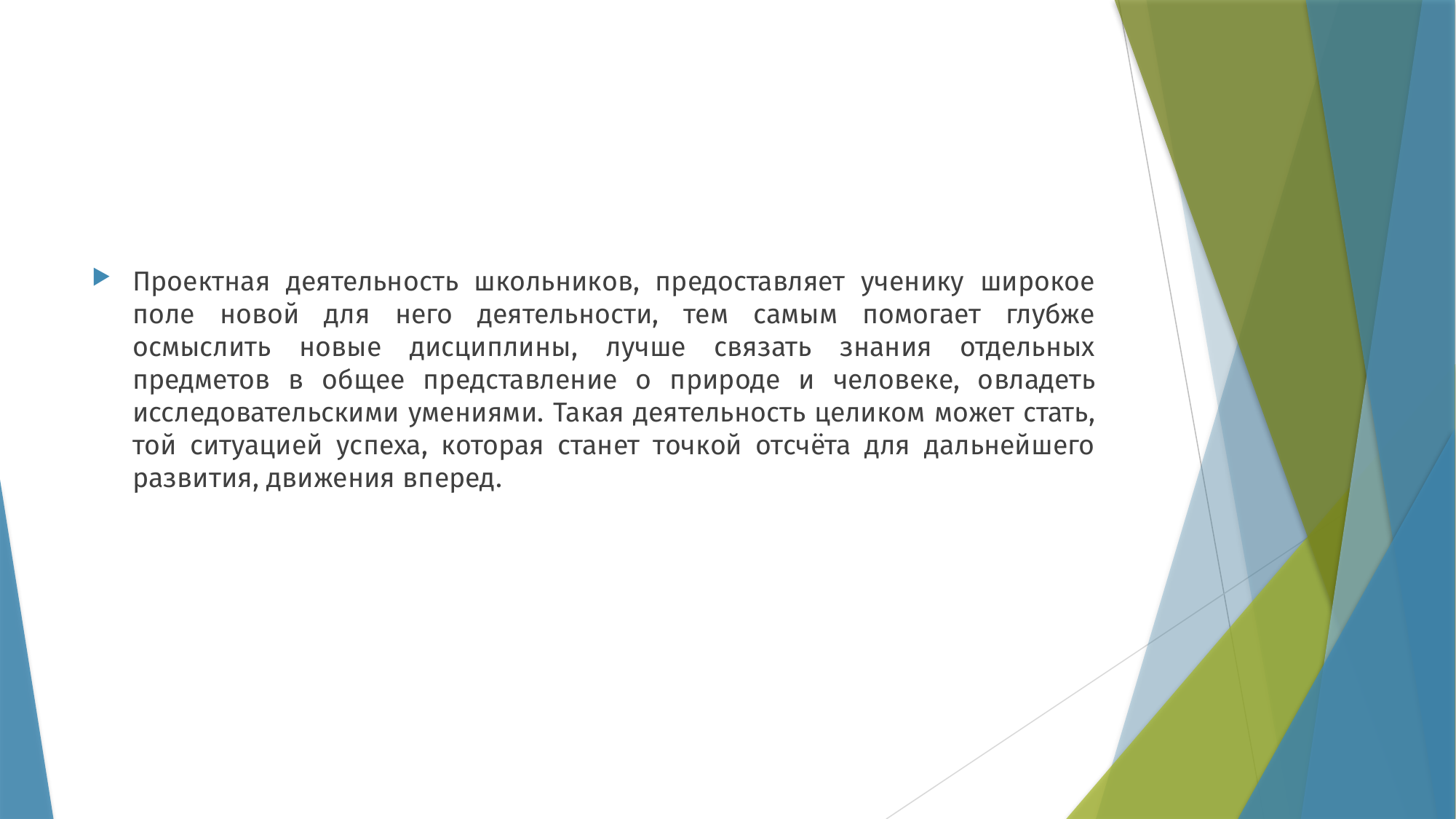

#
Проектная деятельность школьников, предоставляет ученику широкое поле новой для него деятельности, тем самым помогает глубже осмыслить новые дисциплины, лучше связать знания отдельных предметов в общее представление о природе и человеке, овладеть исследовательскими умениями. Такая деятельность целиком может стать, той ситуацией успеха, которая станет точкой отсчёта для дальнейшего развития, движения вперед.